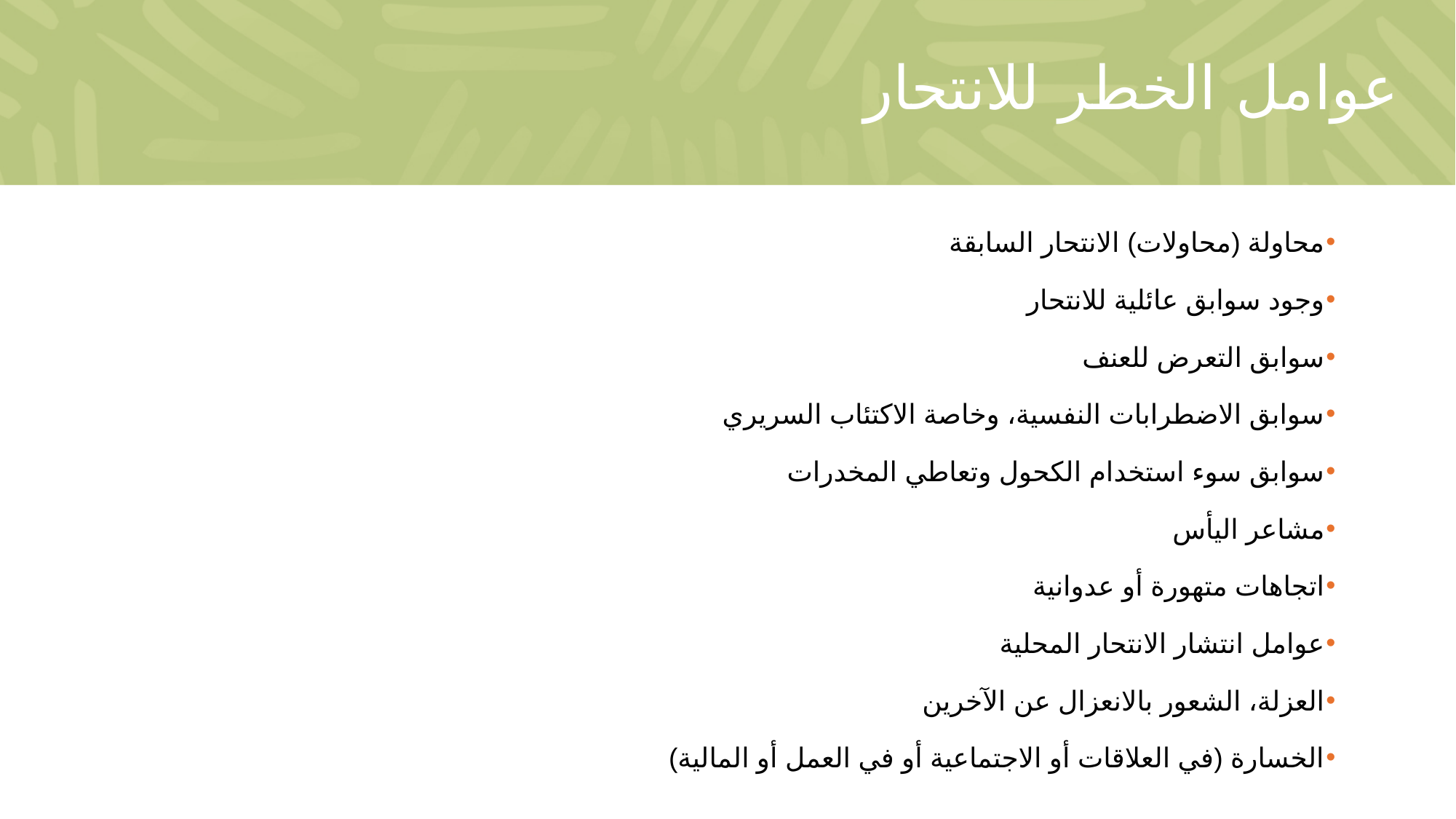

# عوامل الخطر للانتحار
محاولة (محاولات) الانتحار السابقة
وجود سوابق عائلية للانتحار
سوابق التعرض للعنف
سوابق الاضطرابات النفسية، وخاصة الاكتئاب السريري
سوابق سوء استخدام الكحول وتعاطي المخدرات
مشاعر اليأس
اتجاهات متهورة أو عدوانية
عوامل انتشار الانتحار المحلية
العزلة، الشعور بالانعزال عن الآخرين
الخسارة (في العلاقات أو الاجتماعية أو في العمل أو المالية)